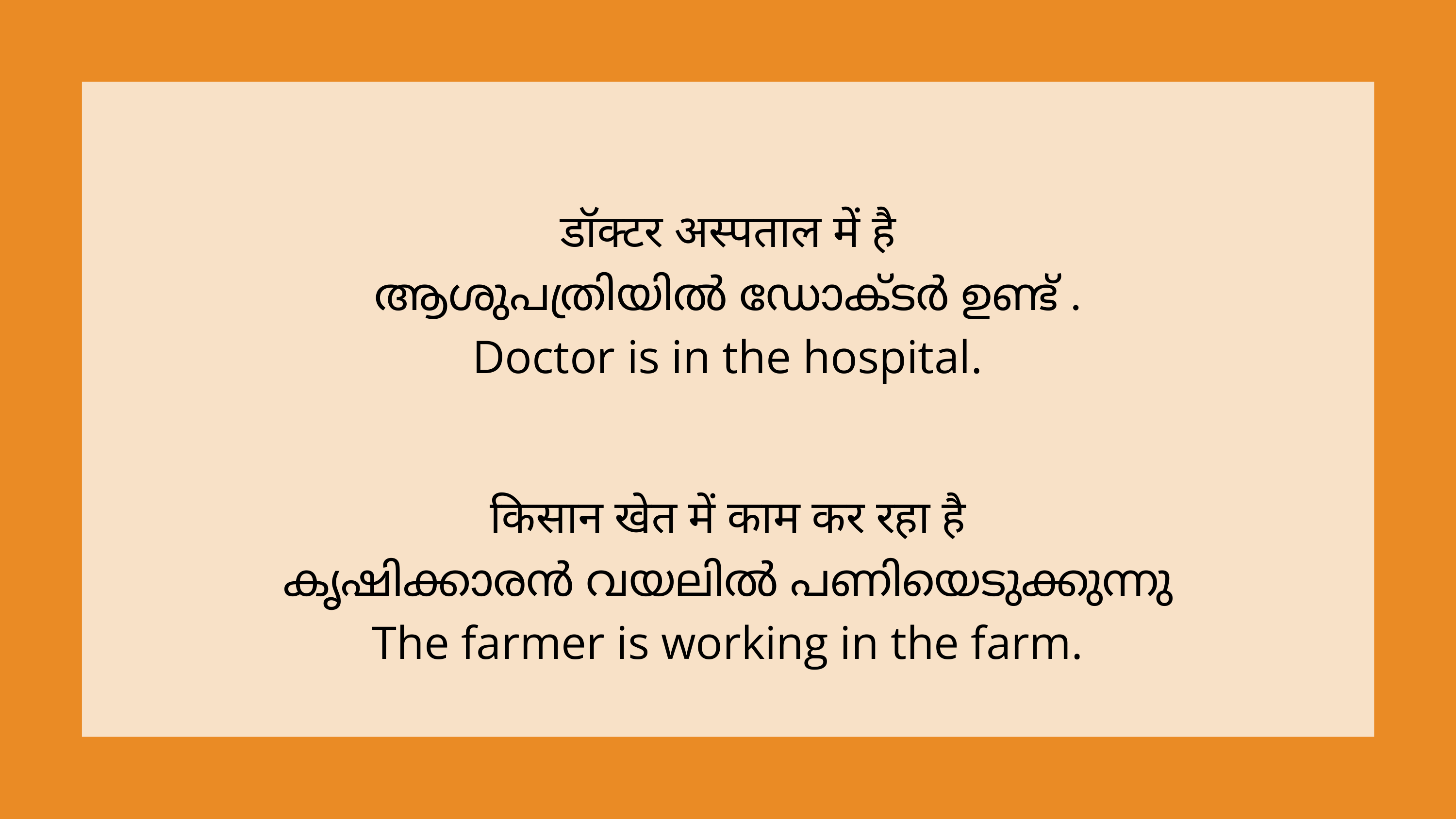

डॉक्टर अस्पताल में है
ആശുപത്രിയിൽ ഡോക്ടർ ഉണ്ട് .
Doctor is in the hospital.
किसान खेत में काम कर रहा है
കൃഷിക്കാരൻ വയലിൽ പണിയെടുക്കുന്നു
The farmer is working in the farm.